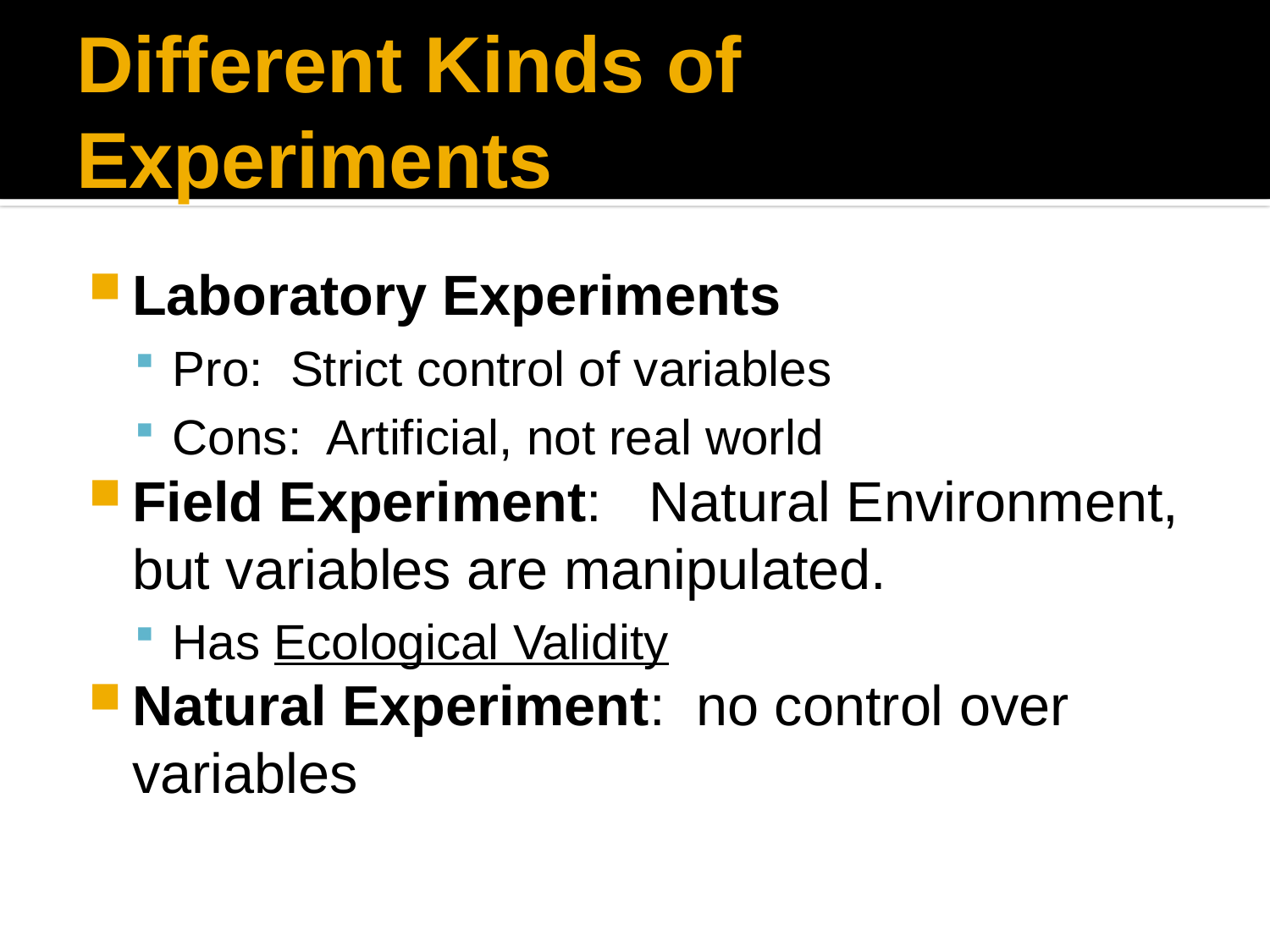

# Different Kinds of Experiments
Laboratory Experiments
Pro:  Strict control of variables
Cons:  Artificial, not real world
Field Experiment:   Natural Environment, but variables are manipulated.
Has Ecological Validity
Natural Experiment:  no control over variables